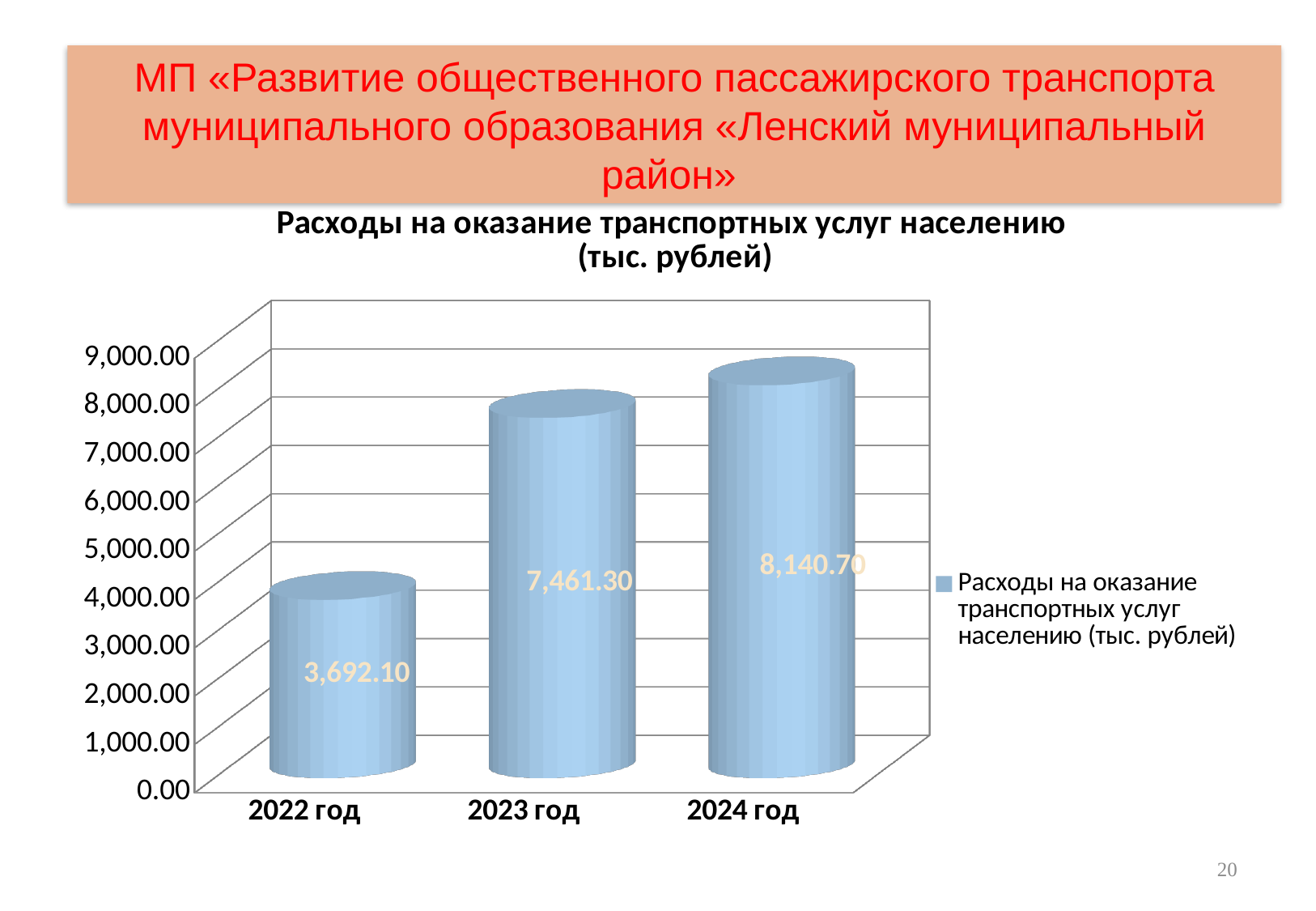

МП «Развитие общественного пассажирского транспорта муниципального образования «Ленский муниципальный район»

[unsupported chart]

20